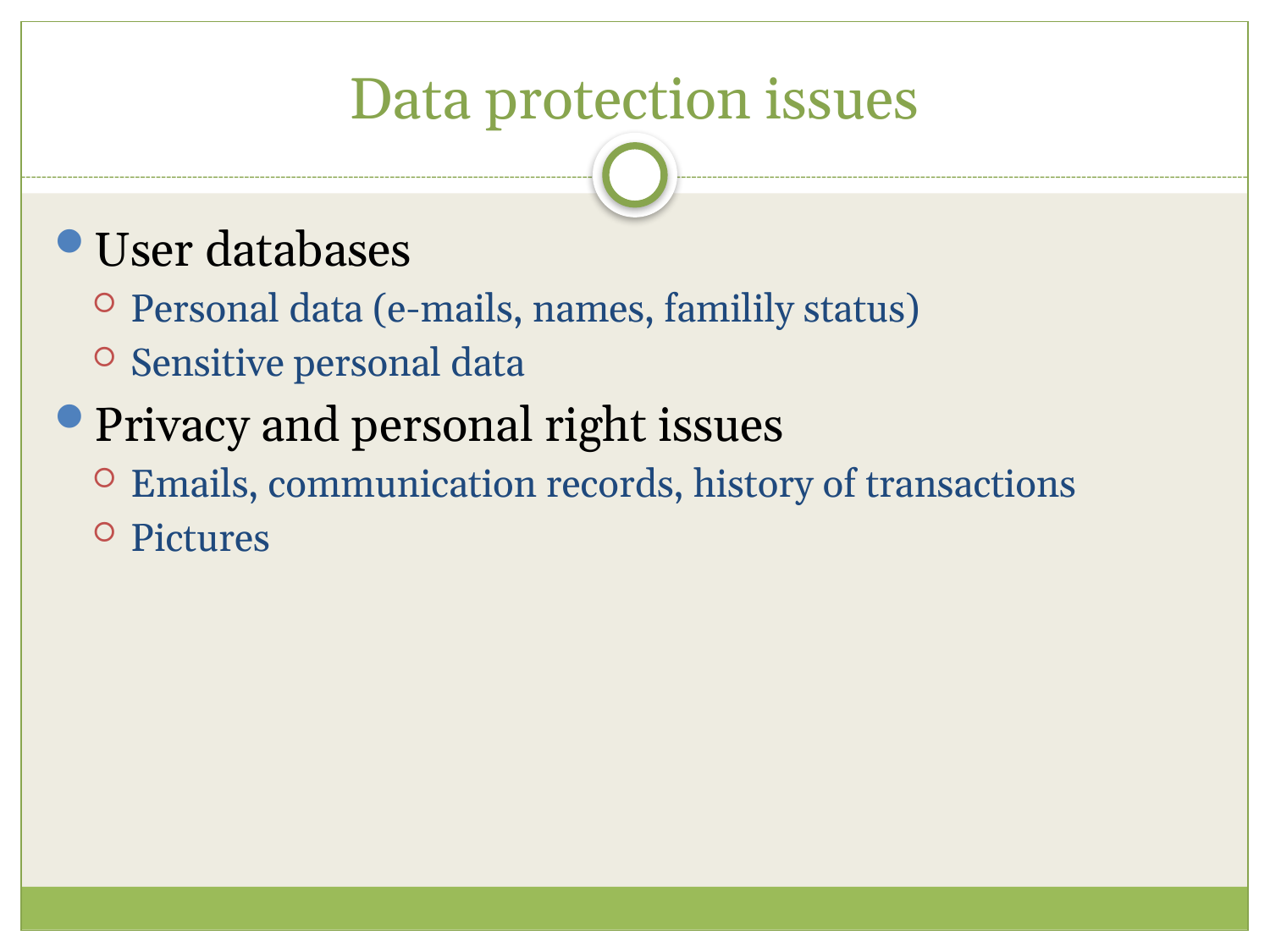

# Data protection issues
User databases
Personal data (e-mails, names, familily status)
Sensitive personal data
Privacy and personal right issues
Emails, communication records, history of transactions
Pictures